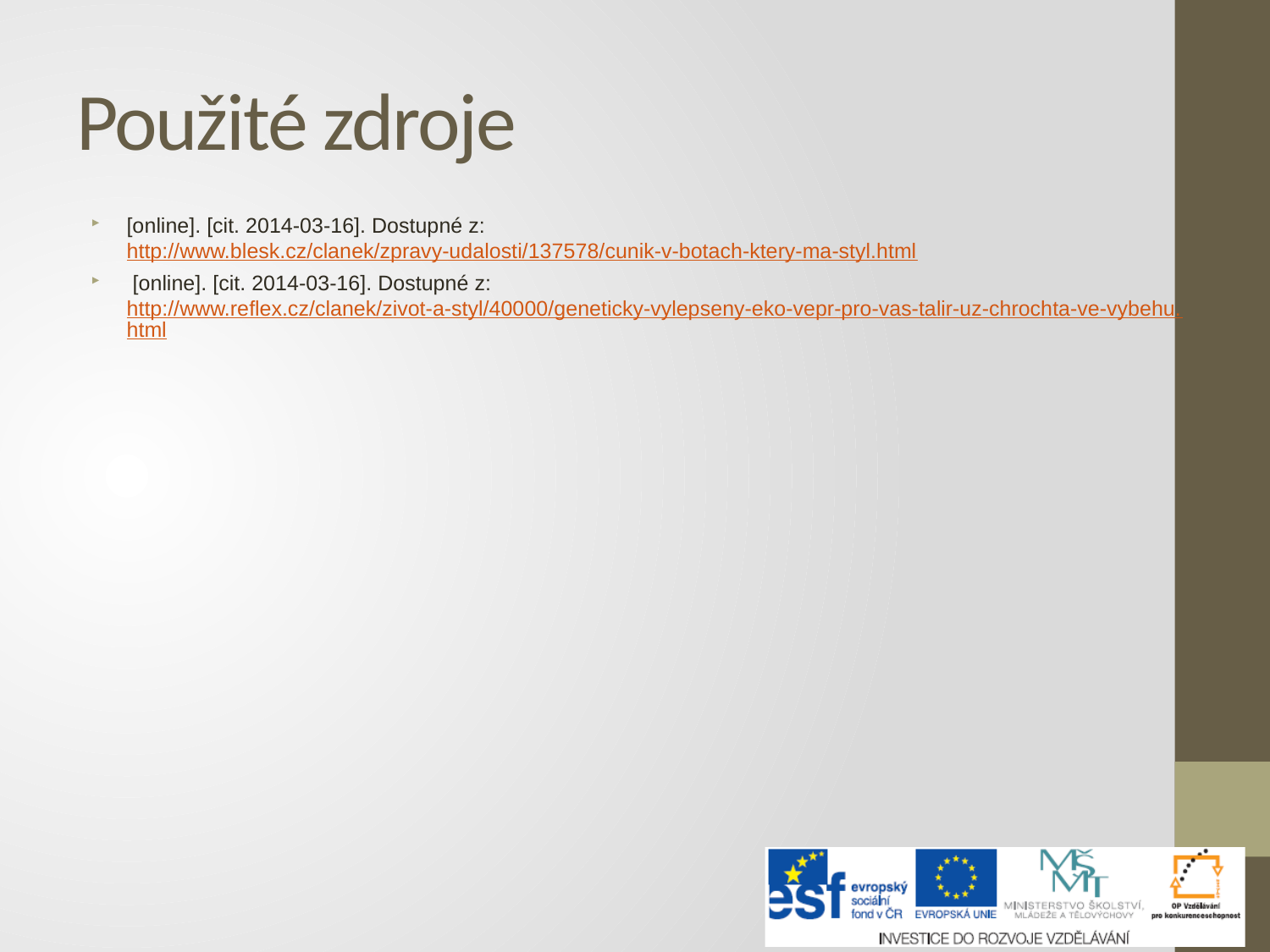

# Použité zdroje
[online]. [cit. 2014-03-16]. Dostupné z: http://www.blesk.cz/clanek/zpravy-udalosti/137578/cunik-v-botach-ktery-ma-styl.html
 [online]. [cit. 2014-03-16]. Dostupné z: http://www.reflex.cz/clanek/zivot-a-styl/40000/geneticky-vylepseny-eko-vepr-pro-vas-talir-uz-chrochta-ve-vybehu.html